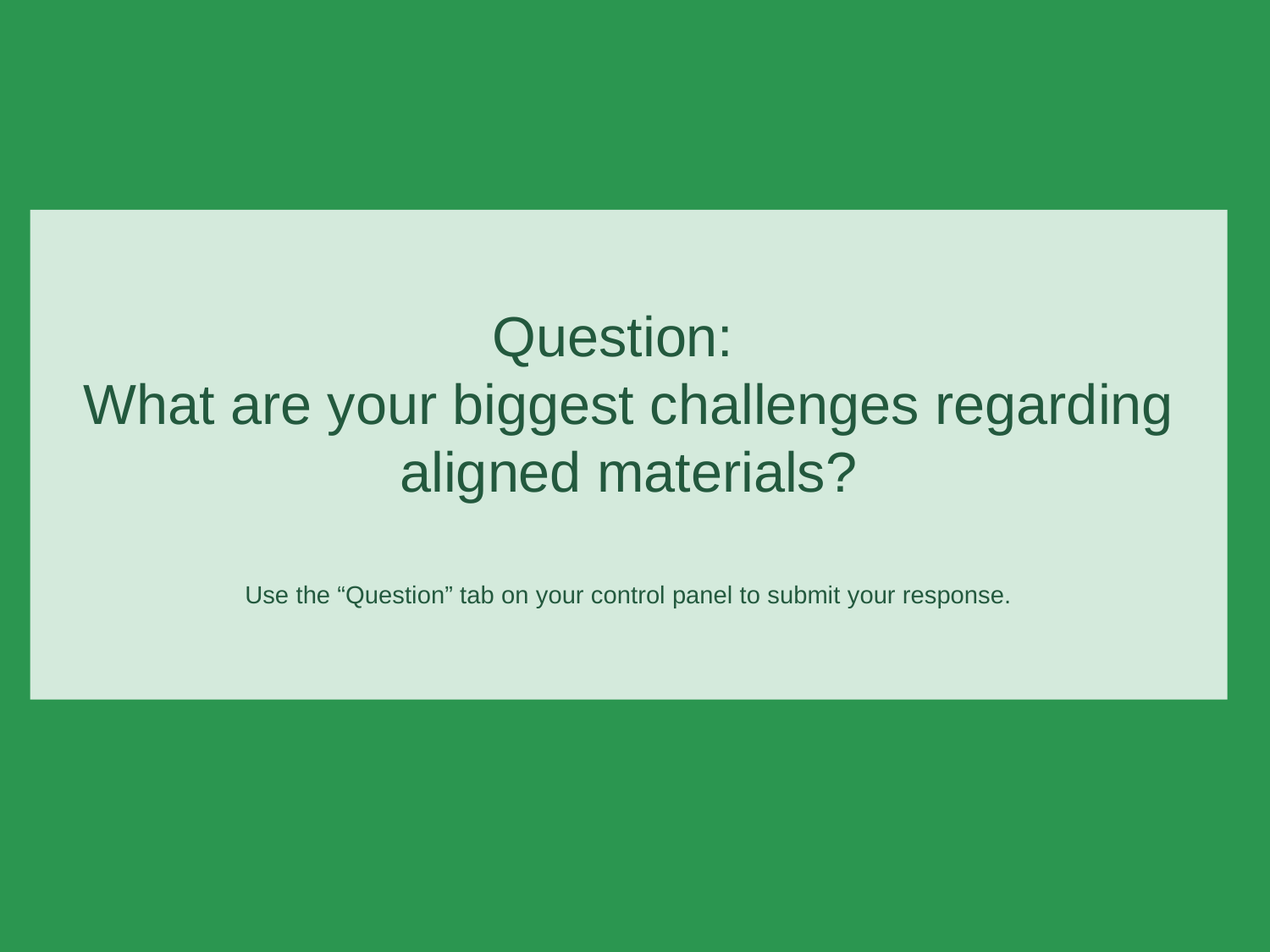

# Question: What are your biggest challenges regarding aligned materials?

Use the “Question” tab on your control panel to submit your response.